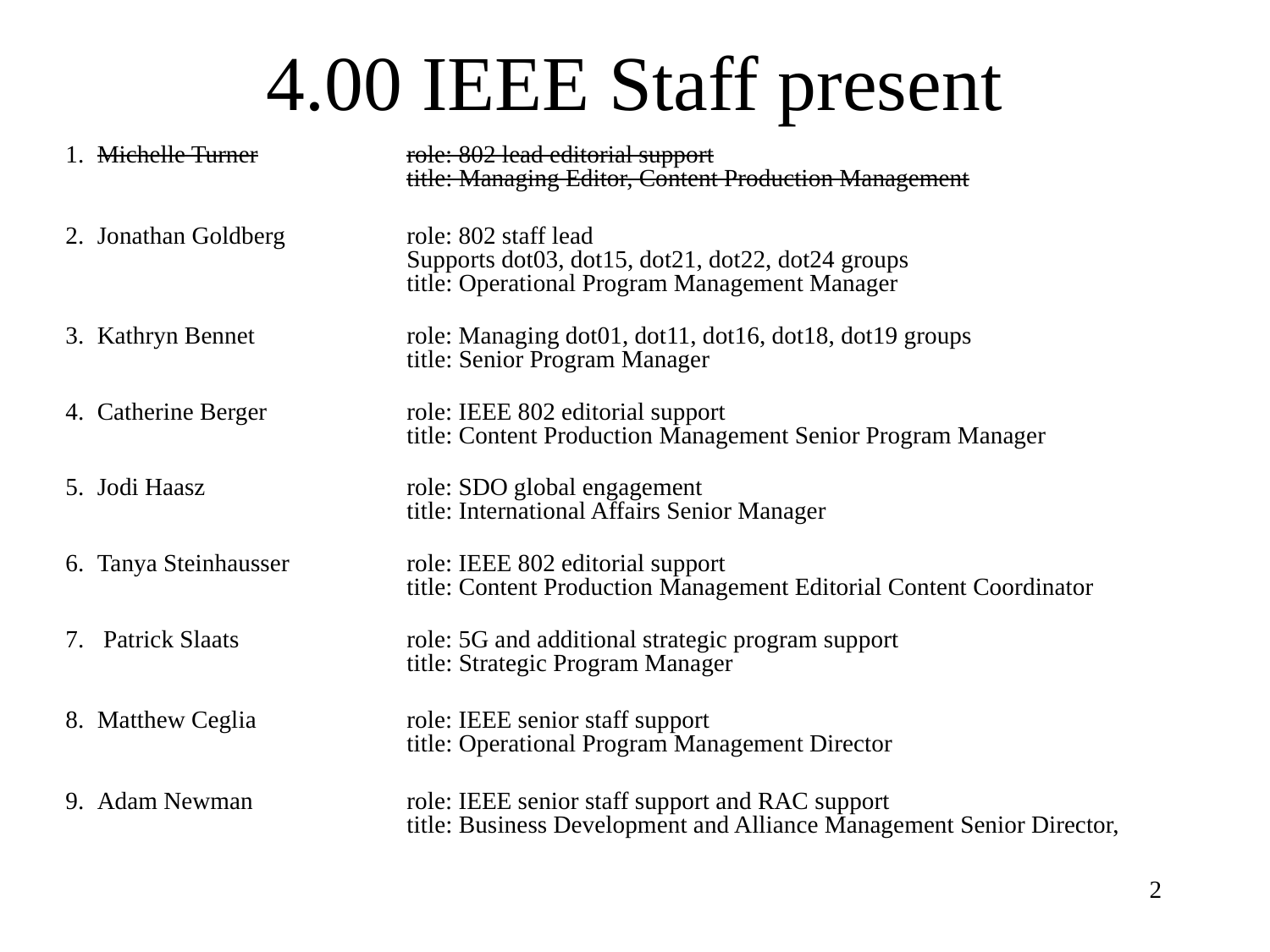

# 4.00 IEEE Staff present
Michelle Turner	role: 802 lead editorial support
	title: Managing Editor, Content Production Management
Jonathan Goldberg 	role: 802 staff lead
	Supports dot03, dot15, dot21, dot22, dot24 groups
	title: Operational Program Management Manager
Kathryn Bennet	role: Managing dot01, dot11, dot16, dot18, dot19 groups
	title: Senior Program Manager
Catherine Berger	role: IEEE 802 editorial support
	title: Content Production Management Senior Program Manager
Jodi Haasz	role: SDO global engagement
	title: International Affairs Senior Manager
Tanya Steinhausser	role: IEEE 802 editorial support
	title: Content Production Management Editorial Content Coordinator
 Patrick Slaats	role: 5G and additional strategic program support
	title: Strategic Program Manager

Matthew Ceglia	role: IEEE senior staff support
	title: Operational Program Management Director

Adam Newman	role: IEEE senior staff support and RAC support
	title: Business Development and Alliance Management Senior Director,

2